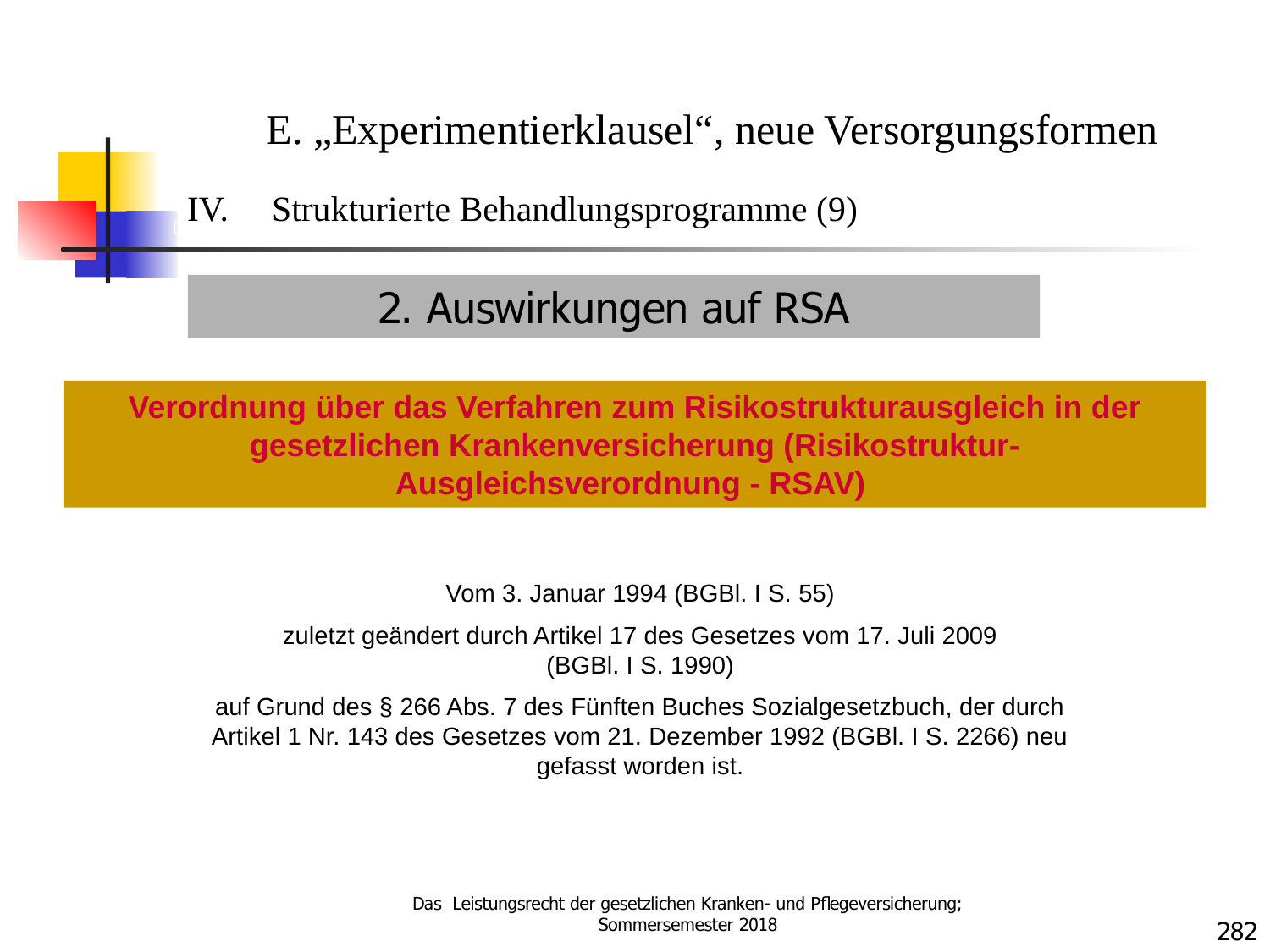

DMP 9
E. „Experimentierklausel“, neue Versorgungsformen

Strukturierte Behandlungsprogramme (9)
2. Auswirkungen auf RSA
Verordnung über das Verfahren zum Risikostrukturausgleich in der gesetzlichen Krankenversicherung (Risikostruktur-Ausgleichsverordnung - RSAV)
Krankheit
Vom 3. Januar 1994 (BGBl. I S. 55)
zuletzt geändert durch Artikel 17 des Gesetzes vom 17. Juli 2009 (BGBl. I S. 1990)
auf Grund des § 266 Abs. 7 des Fünften Buches Sozialgesetzbuch, der durch Artikel 1 Nr. 143 des Gesetzes vom 21. Dezember 1992 (BGBl. I S. 2266) neu gefasst worden ist.
Das  Leistungsrecht der gesetzlichen Kranken- und Pflegeversicherung; Sommersemester 2018
282